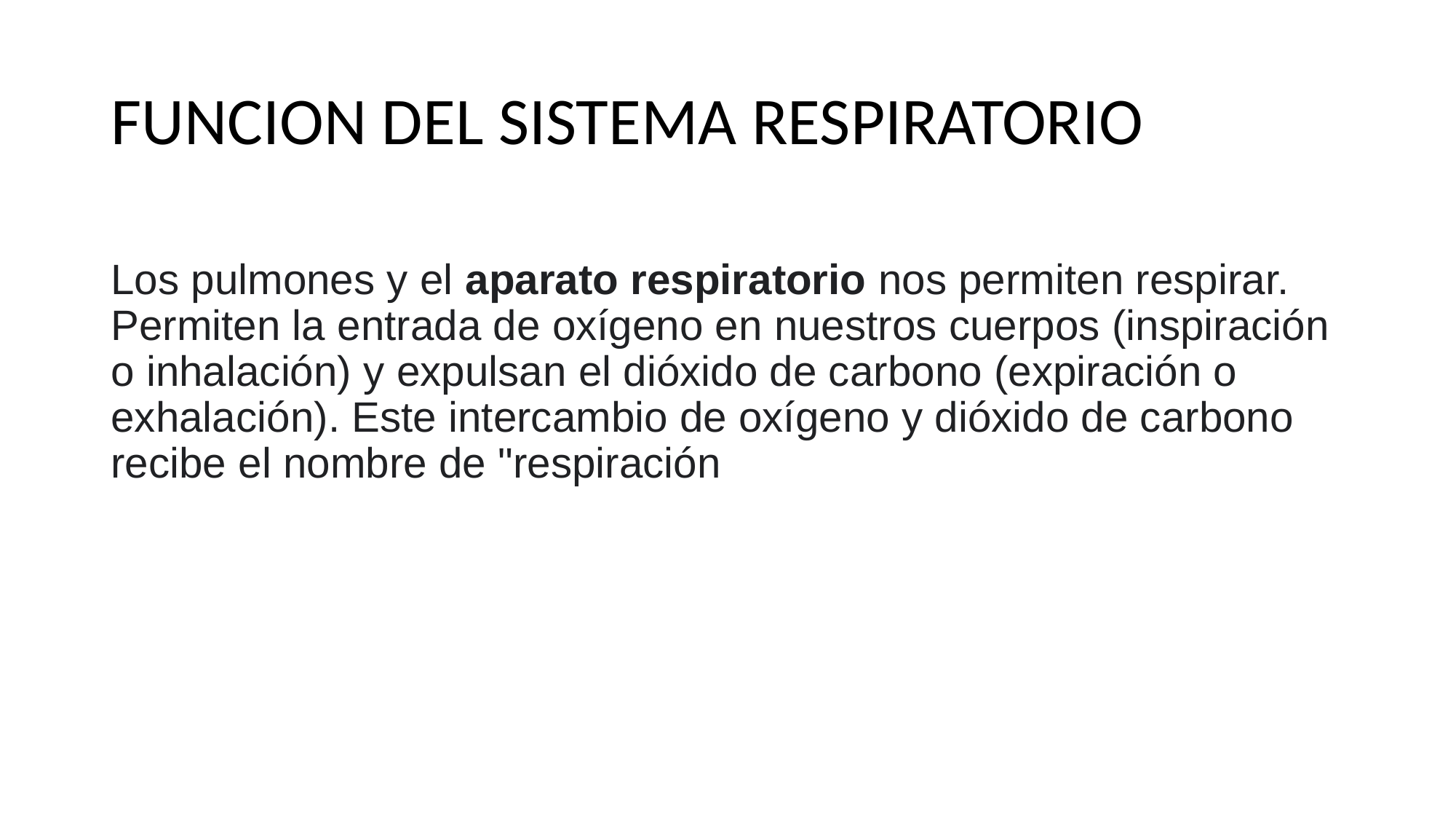

# FUNCION DEL SISTEMA RESPIRATORIO
Los pulmones y el aparato respiratorio nos permiten respirar. Permiten la entrada de oxígeno en nuestros cuerpos (inspiración o inhalación) y expulsan el dióxido de carbono (expiración o exhalación). Este intercambio de oxígeno y dióxido de carbono recibe el nombre de "respiración